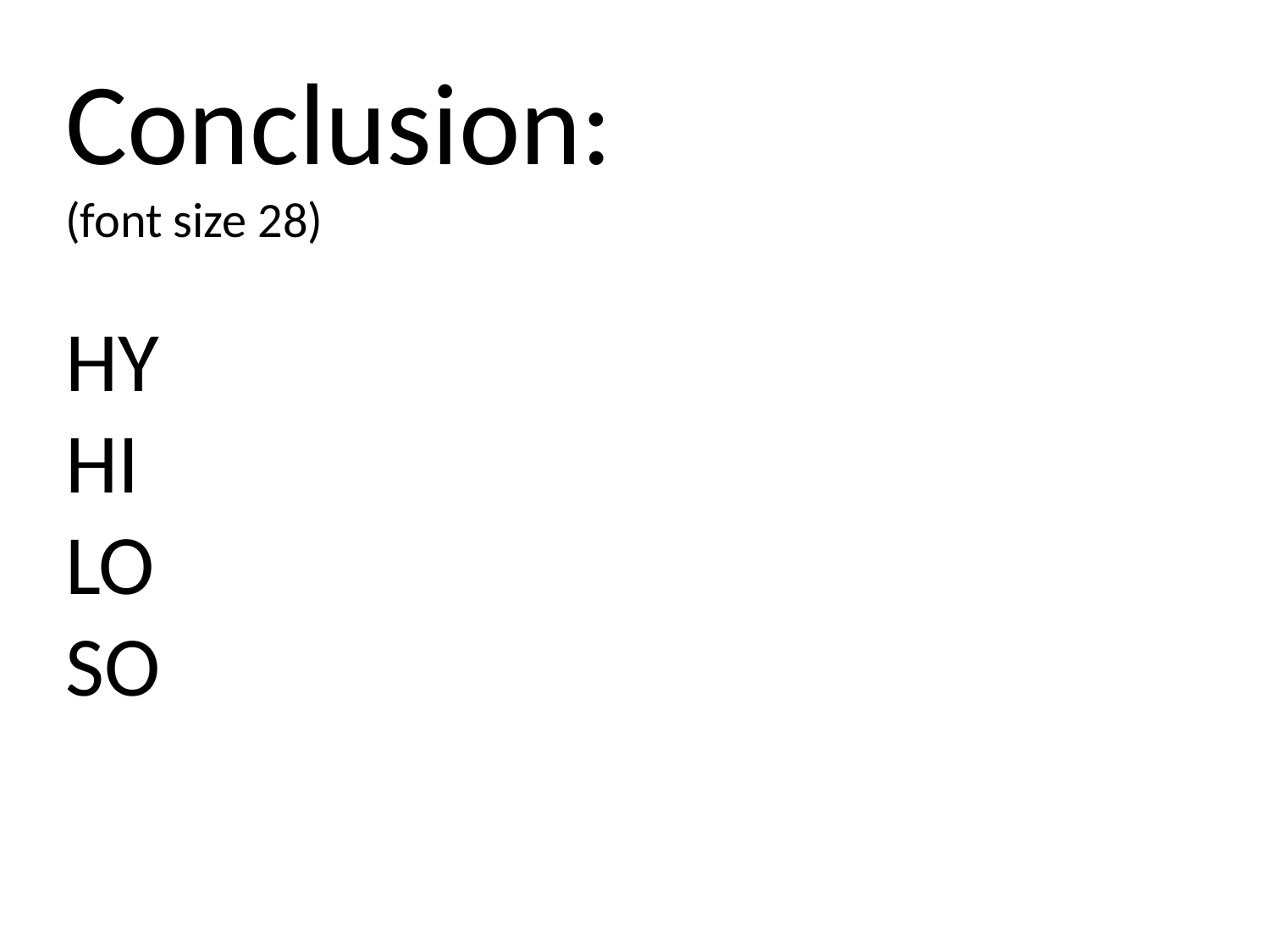

Conclusion:
(font size 28)

HY
HI
LO
SO